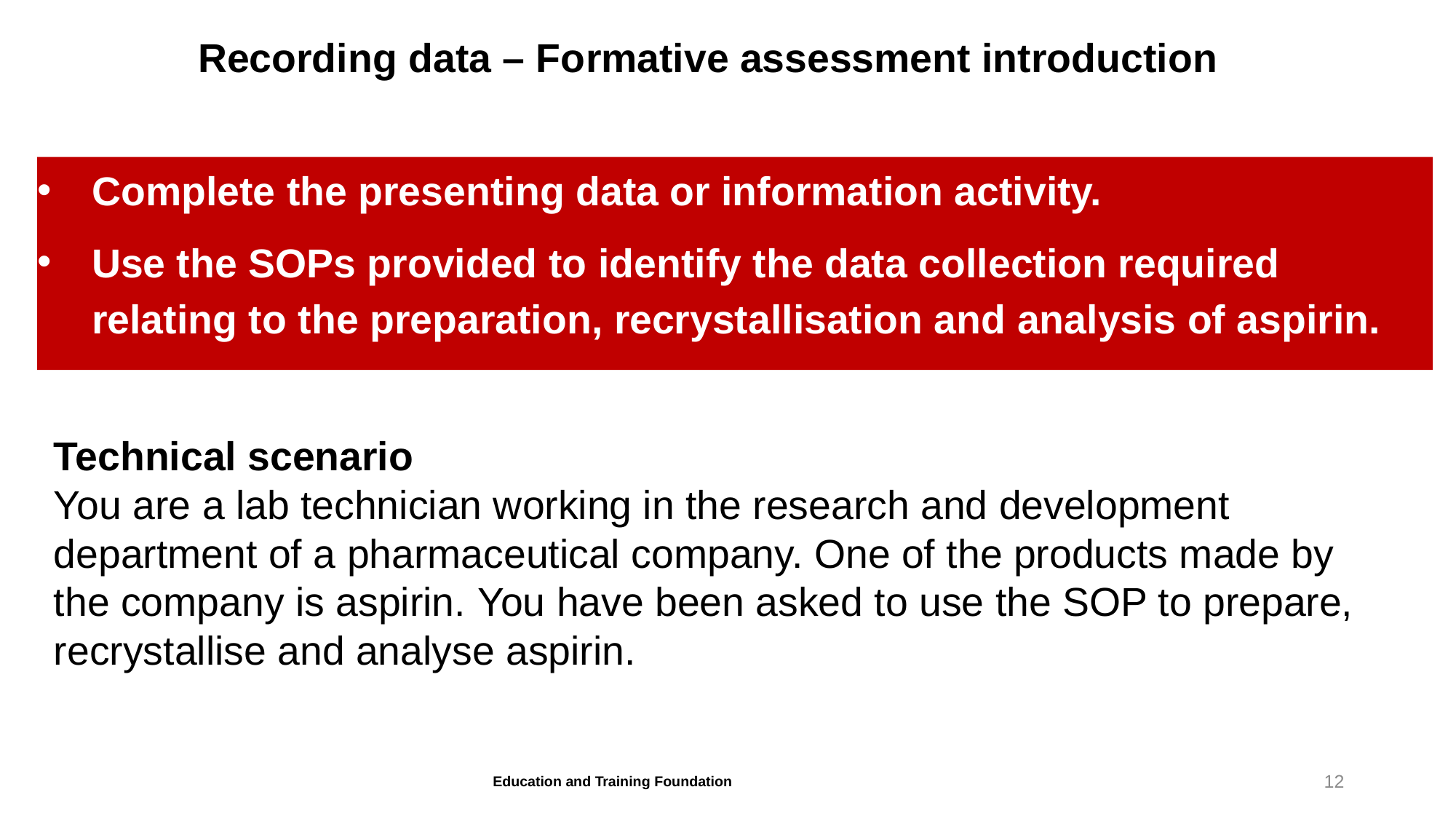

# Recording data – Formative assessment introduction
Complete the presenting data or information activity.
Use the SOPs provided to identify the data collection required relating to the preparation, recrystallisation and analysis of aspirin.

Technical scenario
You are a lab technician working in the research and development department of a pharmaceutical company. One of the products made by the company is aspirin. You have been asked to use the SOP to prepare, recrystallise and analyse aspirin.

Education and Training Foundation
12